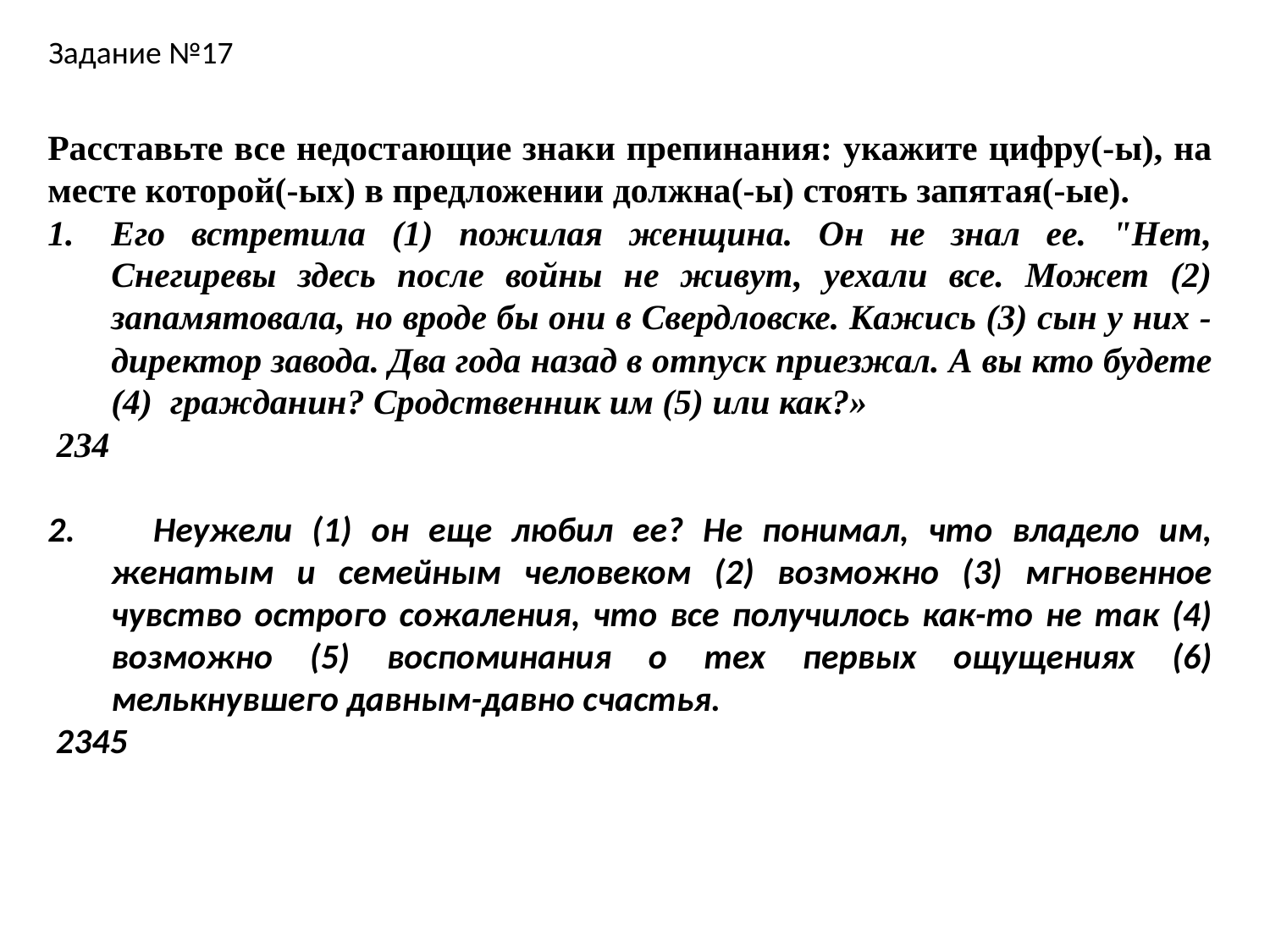

Задание №17
Расставьте все недостающие знаки препинания: укажите цифру(-ы), на месте которой(-ых) в предложении должна(-ы) стоять запятая(-ые).
Его встретила (1) пожилая женщина. Он не знал ее. "Нет, Снегиревы здесь после войны не живут, уехали все. Может (2) запамятовала, но вроде бы они в Свердловске. Кажись (3) сын у них - директор завода. Два года назад в отпуск приезжал. А вы кто будете (4)  гражданин? Сродственник им (5) или как?»
 234

2.    Неужели (1) он еще любил ее? Не понимал, что владело им, женатым и семейным человеком (2) возможно (3) мгновенное чувство острого сожаления, что все получилось как-то не так (4) возможно (5) воспоминания о тех первых ощущениях (6) мелькнувшего давным-давно счастья.
 2345